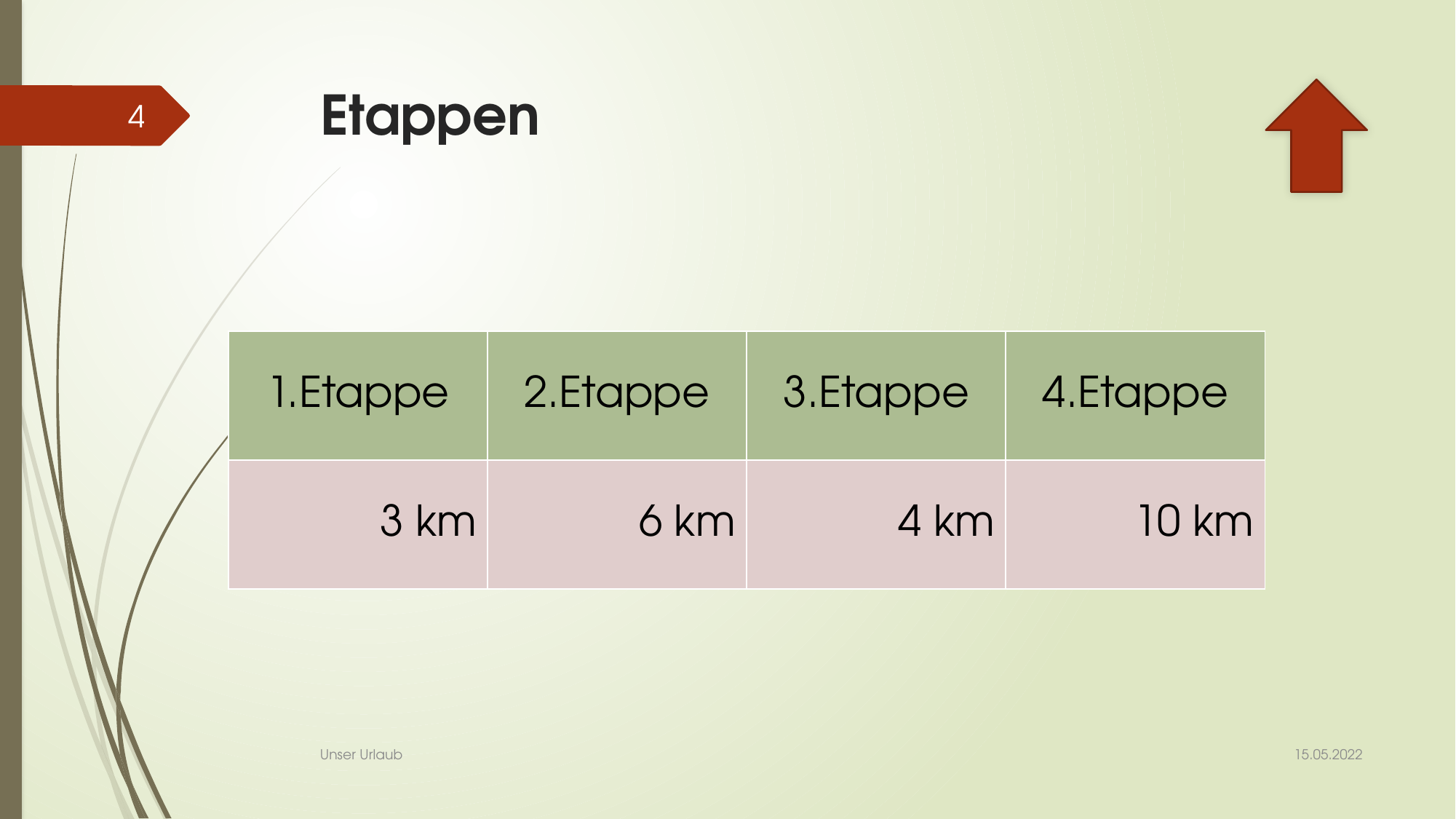

# Etappen
4
| 1.Etappe | 2.Etappe | 3.Etappe | 4.Etappe |
| --- | --- | --- | --- |
| 3 km | 6 km | 4 km | 10 km |
15.05.2022
Unser Urlaub